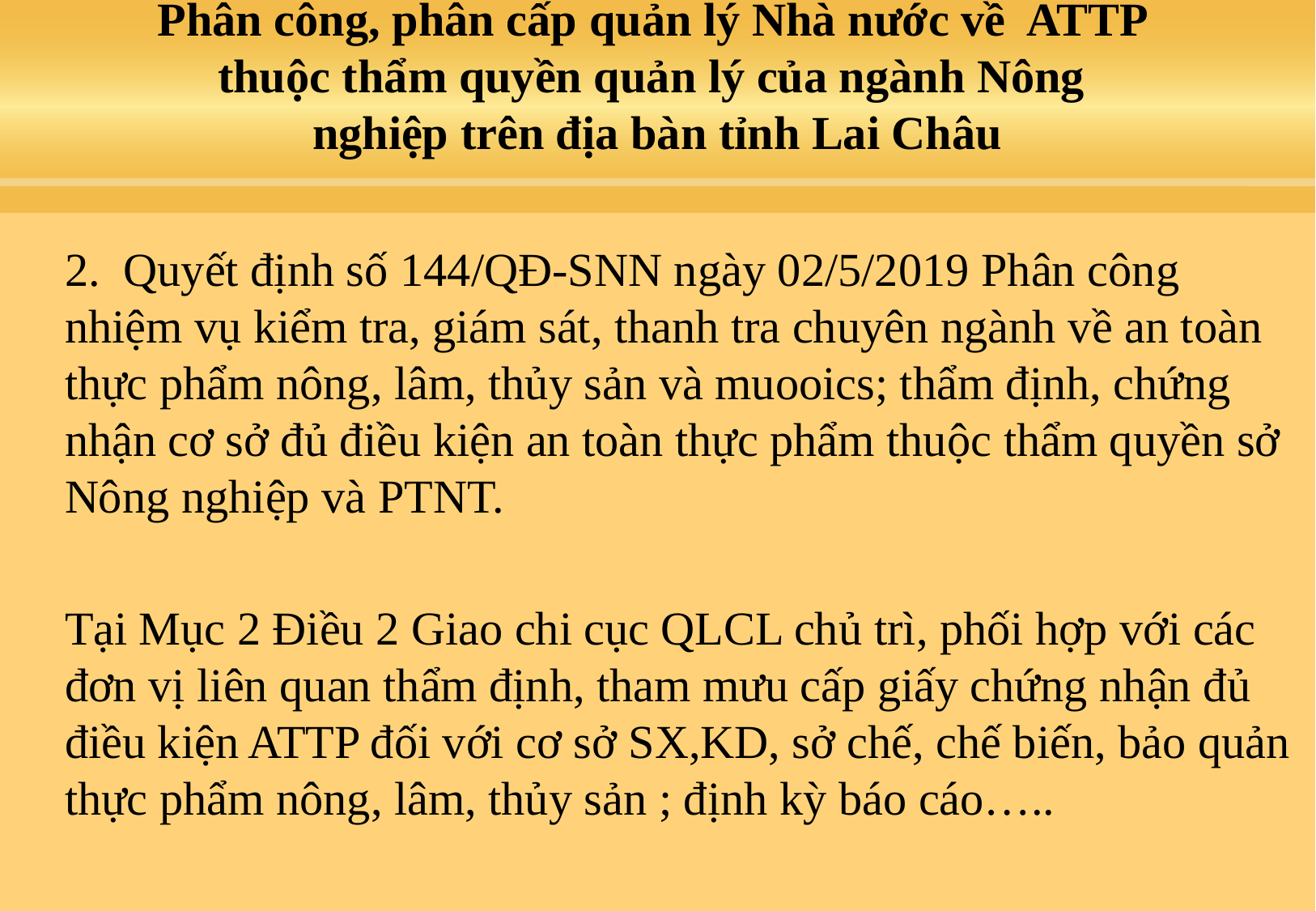

# Phân công, phân cấp quản lý Nhà nước về  ATTP thuộc thẩm quyền quản lý của ngành Nông nghiệp trên địa bàn tỉnh Lai Châu
2.  Quyết định số 144/QĐ-SNN ngày 02/5/2019 Phân công nhiệm vụ kiểm tra, giám sát, thanh tra chuyên ngành về an toàn thực phẩm nông, lâm, thủy sản và muooics; thẩm định, chứng nhận cơ sở đủ điều kiện an toàn thực phẩm thuộc thẩm quyền sở Nông nghiệp và PTNT.

Tại Mục 2 Điều 2 Giao chi cục QLCL chủ trì, phối hợp với các đơn vị liên quan thẩm định, tham mưu cấp giấy chứng nhận đủ điều kiện ATTP đối với cơ sở SX,KD, sở chế, chế biến, bảo quản thực phẩm nông, lâm, thủy sản ; định kỳ báo cáo…..